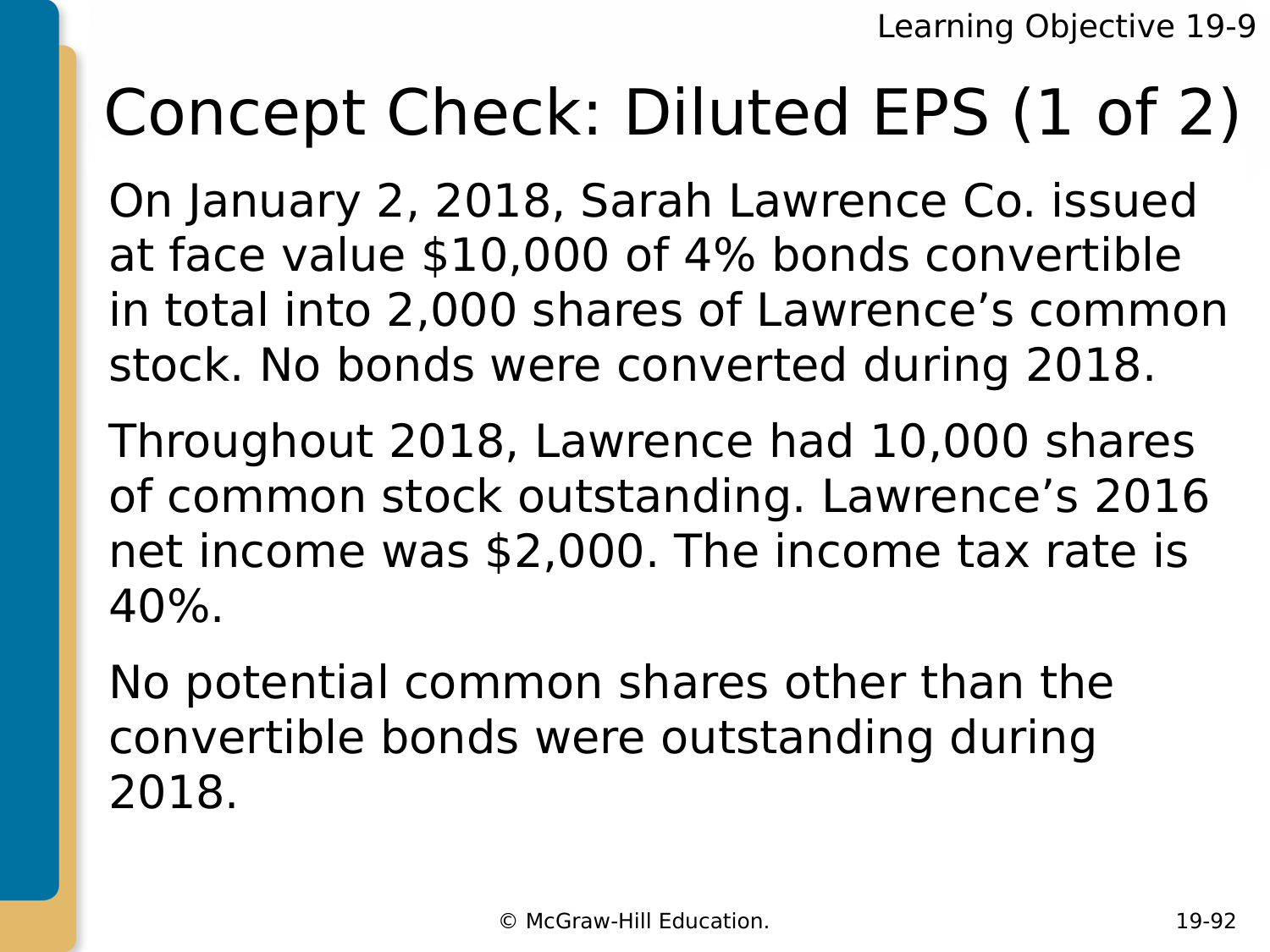

Learning Objective 19-9
# Concept Check: Diluted EPS (1 of 2)
On January 2, 2018, Sarah Lawrence Co. issued at face value $10,000 of 4% bonds convertible in total into 2,000 shares of Lawrence’s common stock. No bonds were converted during 2018.
Throughout 2018, Lawrence had 10,000 shares of common stock outstanding. Lawrence’s 2016 net income was $2,000. The income tax rate is 40%.
No potential common shares other than the convertible bonds were outstanding during 2018.